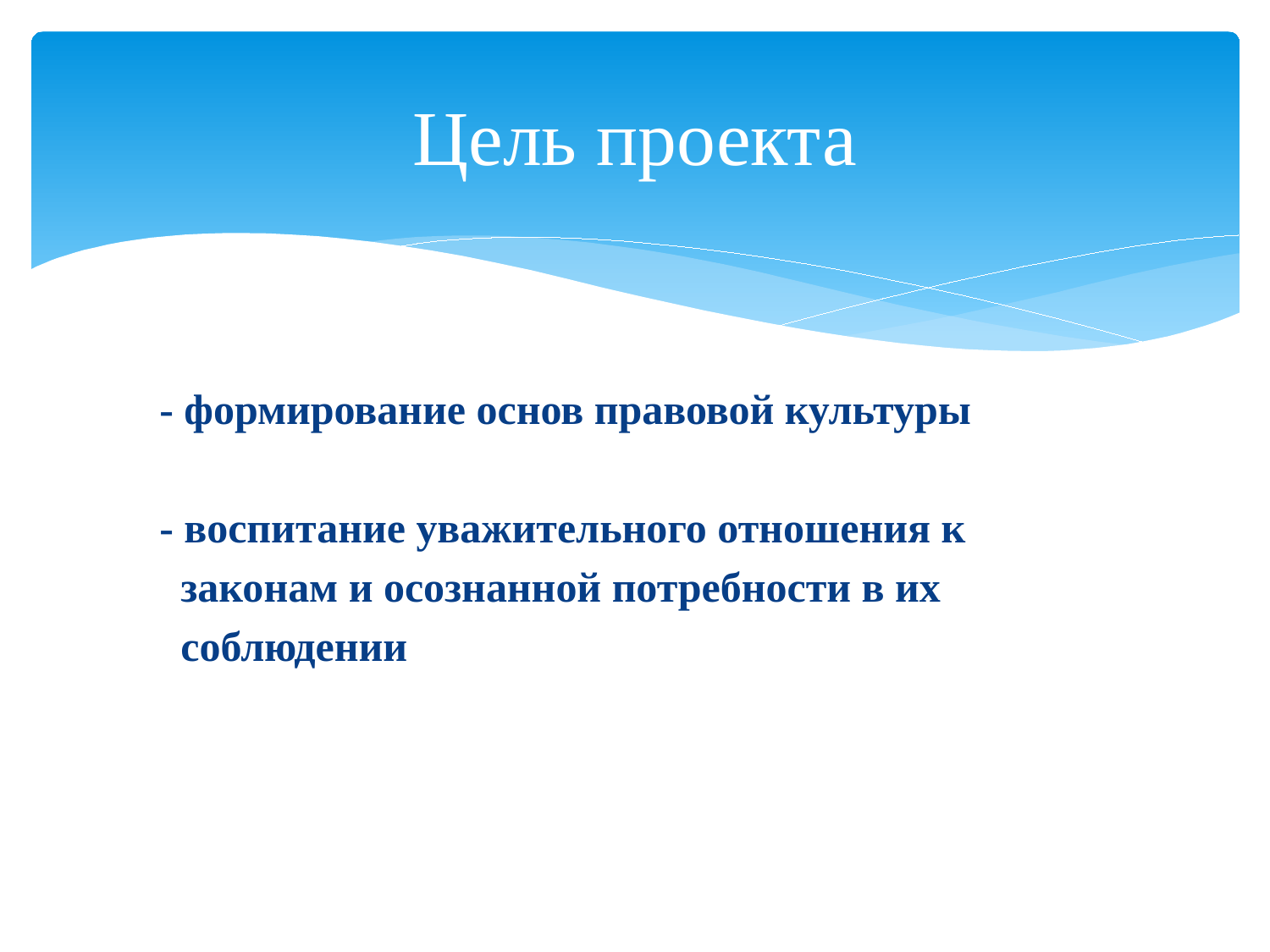

# Цель проекта

   - формирование основ правовой культуры

   - воспитание уважительного отношения к
     законам и осознанной потребности в их
     соблюдении